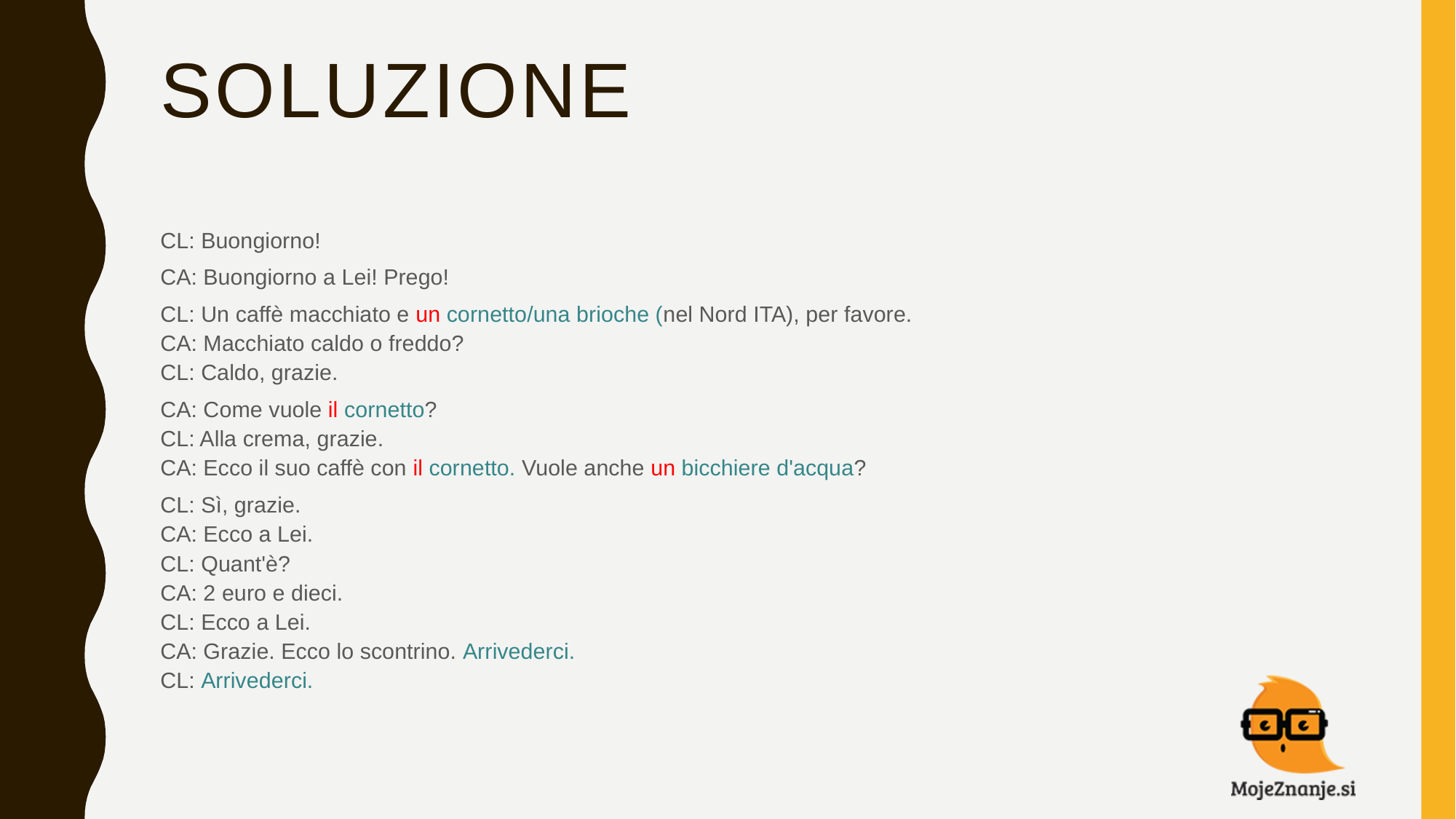

# soluzione
CL: Buongiorno!
CA: Buongiorno a Lei! Prego!
CL: Un caffè macchiato e un cornetto/una brioche (nel Nord ITA), per favore.
CA: Macchiato caldo o freddo?
CL: Caldo, grazie.
CA: Come vuole il cornetto?
CL: Alla crema, grazie. 
CA: Ecco il suo caffè con il cornetto. Vuole anche un bicchiere d'acqua?
CL: Sì, grazie. 
CA: Ecco a Lei.
CL: Quant'è? 
CA: 2 euro e dieci.
CL: Ecco a Lei. 
CA: Grazie. Ecco lo scontrino. Arrivederci.
CL: Arrivederci.